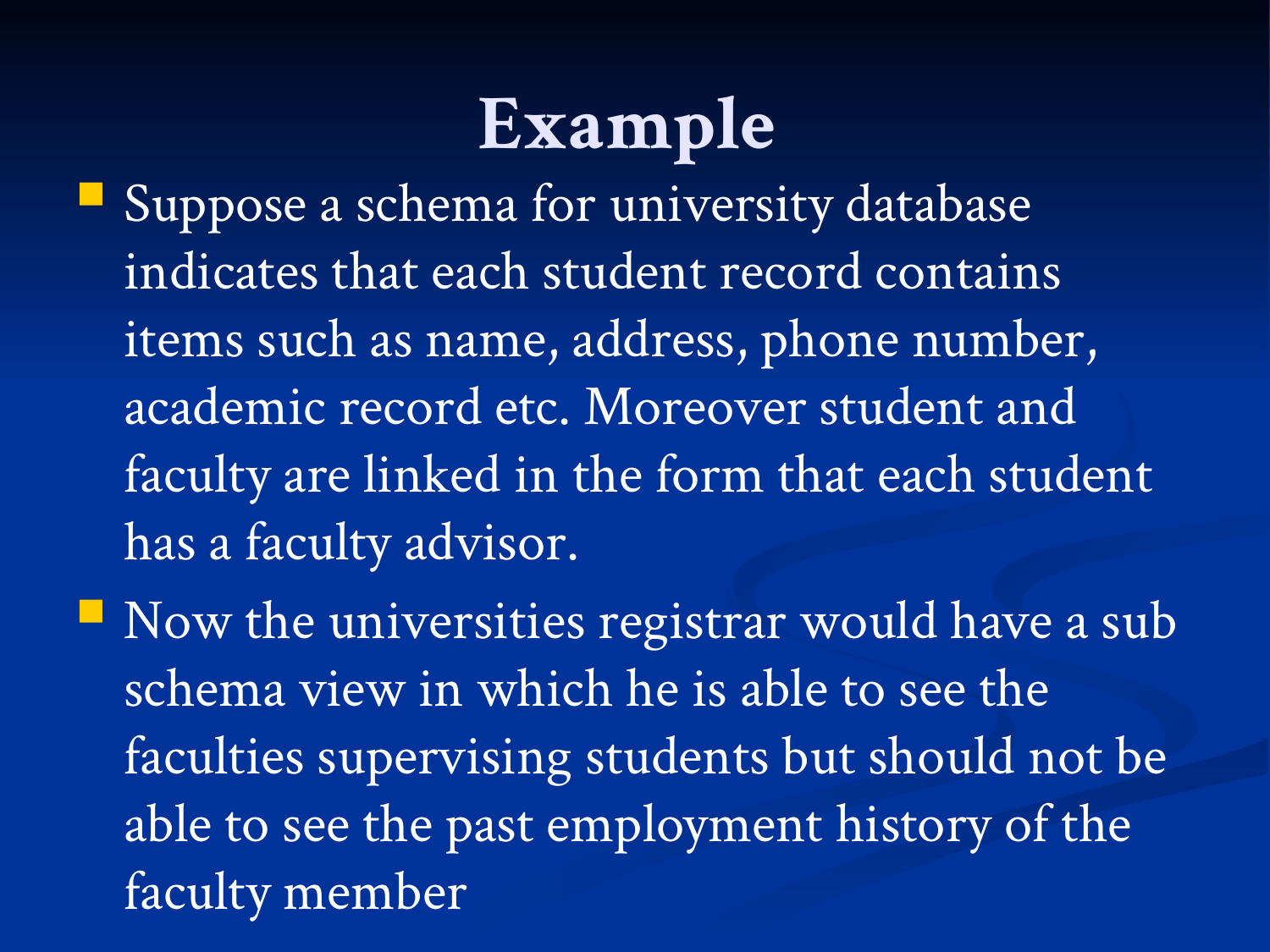

# Example
Suppose a schema for university database indicates that each student record contains items such as name, address, phone number, academic record etc. Moreover student and faculty are linked in the form that each student has a faculty advisor.
Now the universities registrar would have a sub schema view in which he is able to see the faculties supervising students but should not be able to see the past employment history of the  faculty member